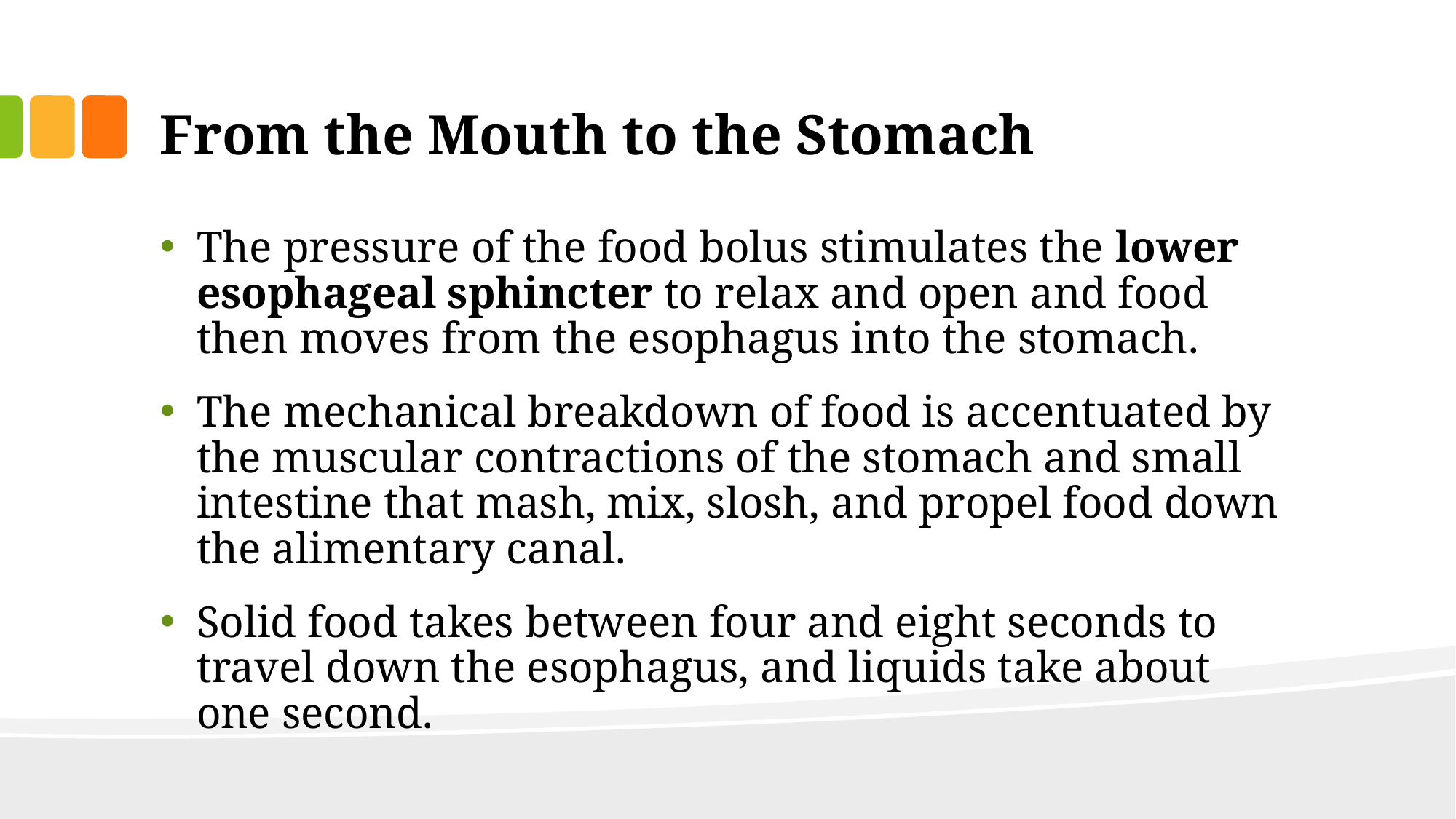

# From the Mouth to the Stomach
The pressure of the food bolus stimulates the lower esophageal sphincter to relax and open and food then moves from the esophagus into the stomach.
The mechanical breakdown of food is accentuated by the muscular contractions of the stomach and small intestine that mash, mix, slosh, and propel food down the alimentary canal.
Solid food takes between four and eight seconds to travel down the esophagus, and liquids take about one second.